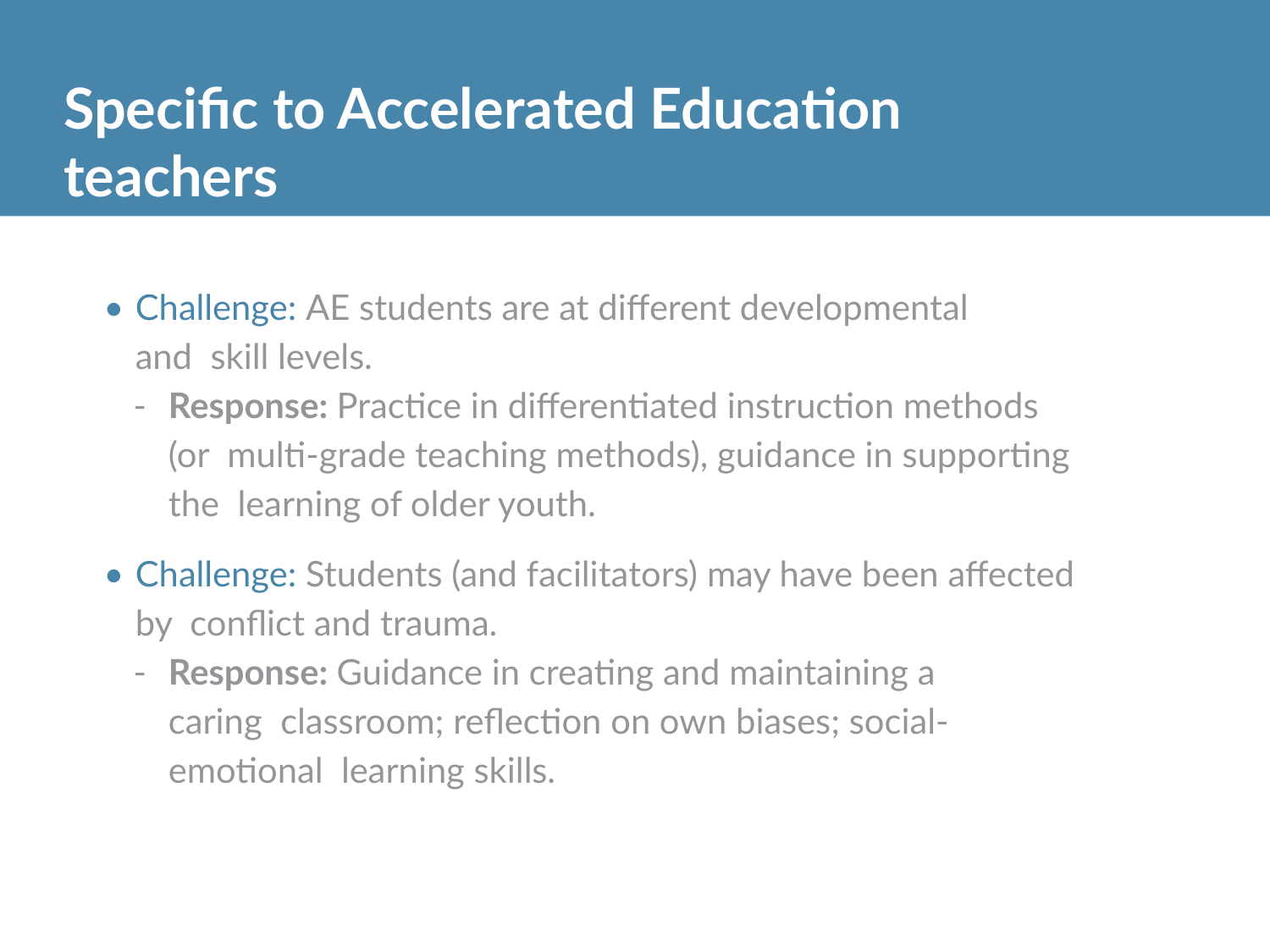

# Specific to Accelerated Education teachers
Challenge: AE students are at different developmental and  skill levels.
Response: Practice in differentiated instruction methods (or  multi-grade teaching methods), guidance in supporting the  learning of older youth.
Challenge: Students (and facilitators) may have been affected by  conflict and trauma.
Response: Guidance in creating and maintaining a caring  classroom; reflection on own biases; social-emotional  learning skills.